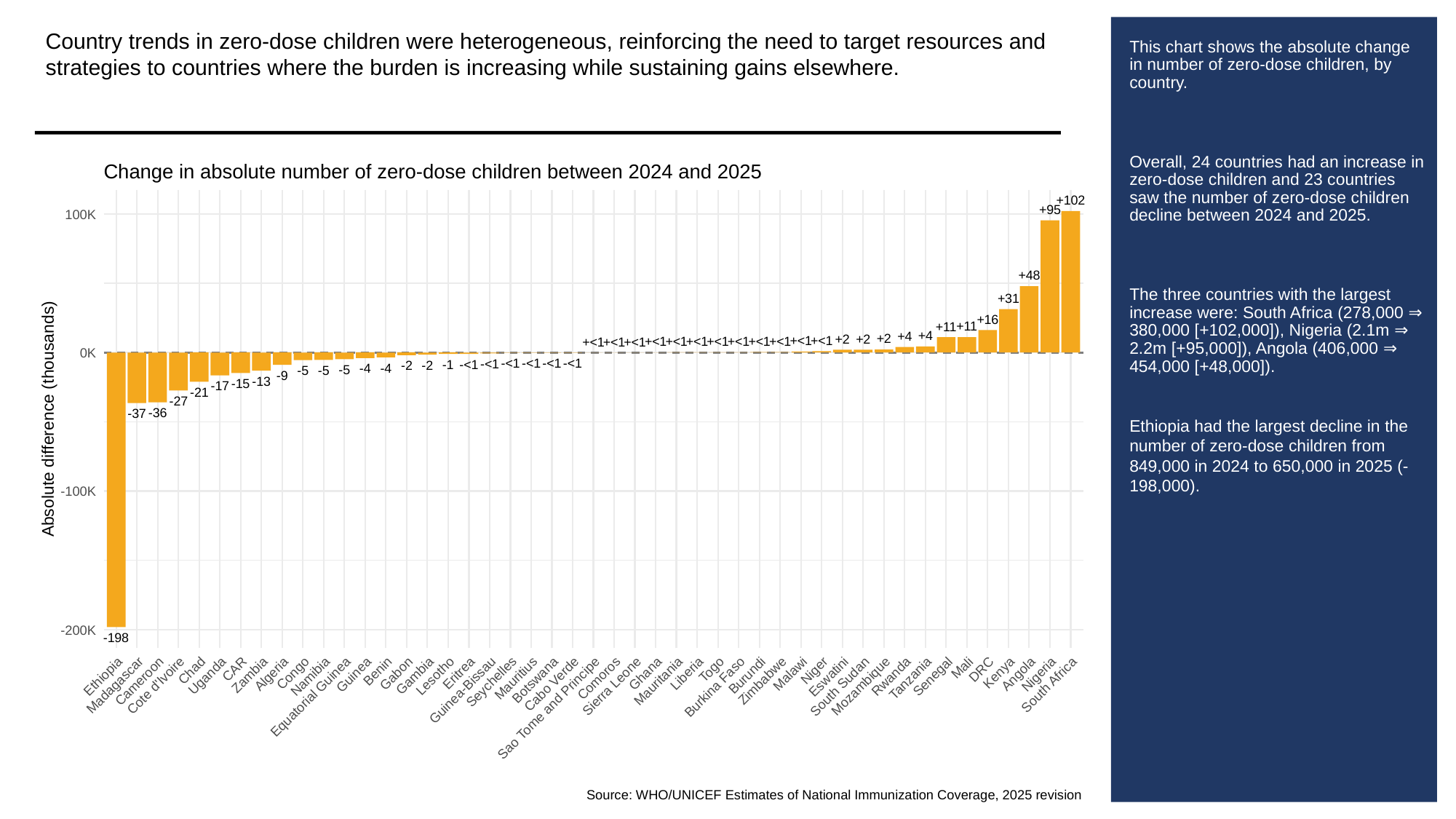

Country trends in zero-dose children were heterogeneous, reinforcing the need to target resources and strategies to countries where the burden is increasing while sustaining gains elsewhere.
# This chart shows the absolute change in number of zero-dose children, by country.

Overall, 24 countries had an increase in zero-dose children and 23 countries saw the number of zero-dose children decline between 2024 and 2025.

The three countries with the largest increase were: South Africa (278,000 ⇒ 380,000 [+102,000]), Nigeria (2.1m ⇒ 2.2m [+95,000]), Angola (406,000 ⇒ 454,000 [+48,000]).

Ethiopia had the largest decline in the number of zero-dose children from 849,000 in 2024 to 650,000 in 2025 (-198,000).

Change in absolute number of zero-dose children between 2024 and 2025

+102
+95
100K

+48

+31

+16
+11
+11

+4
+4
+2
+2
+2
+<1
+<1
+<1
+<1
+<1
+<1
+<1
+<1
+<1
+<1
+<1
+<1

0K

-<1
-<1
-<1
-<1
-<1
-<1
-1
-2
-2
-4
-4
-5
-5
-5
-9
-13
-15
-17
-21
-27
-36
-37
Absolute difference (thousands)

-100K

-200K

-198
Mali
CAR
DRC
Togo
Niger
Chad
Benin
Kenya
Eritrea
Congo
Liberia
Gabon
Ghana
Malawi
Algeria
Angola
Nigeria
Guinea
Zambia
Burundi
Gambia
Uganda
Lesotho
Ethiopia
Namibia
Rwanda
Senegal
Eswatini
Tanzania
Mauritius
Comoros
Botswana
Zimbabwe
Cameroon
Mauritania
Seychelles
Cabo Verde
South Africa
Madagascar
Cote d'Ivoire
Mozambique
Sierra Leone
South Sudan
Burkina Faso
Guinea-Bissau
Equatorial Guinea
Sao Tome and Principe
Source: WHO/UNICEF Estimates of National Immunization Coverage, 2025 revision